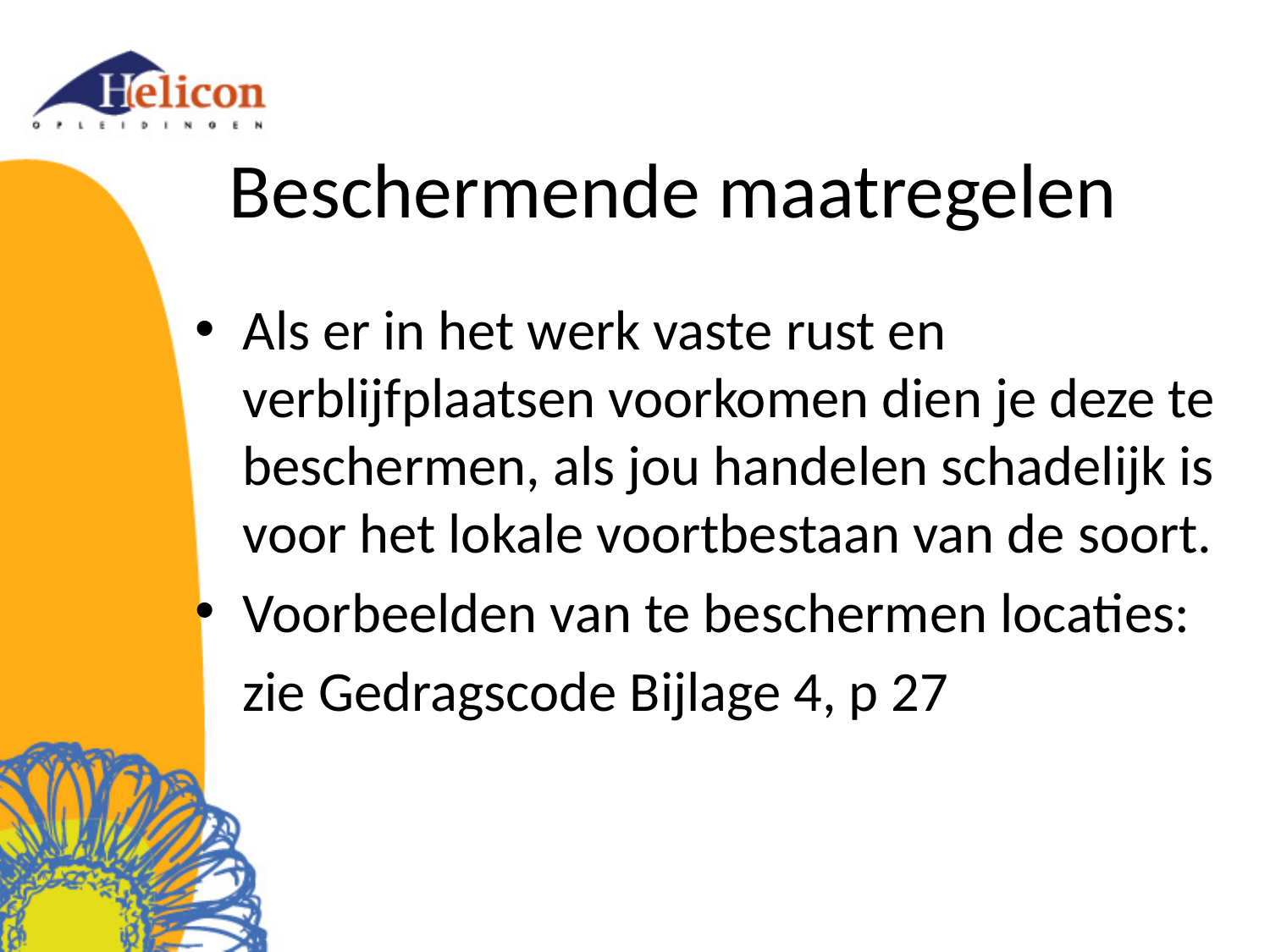

# Beschermende maatregelen
Als er in het werk vaste rust en verblijfplaatsen voorkomen dien je deze te beschermen, als jou handelen schadelijk is voor het lokale voortbestaan van de soort.
Voorbeelden van te beschermen locaties:
	zie Gedragscode Bijlage 4, p 27